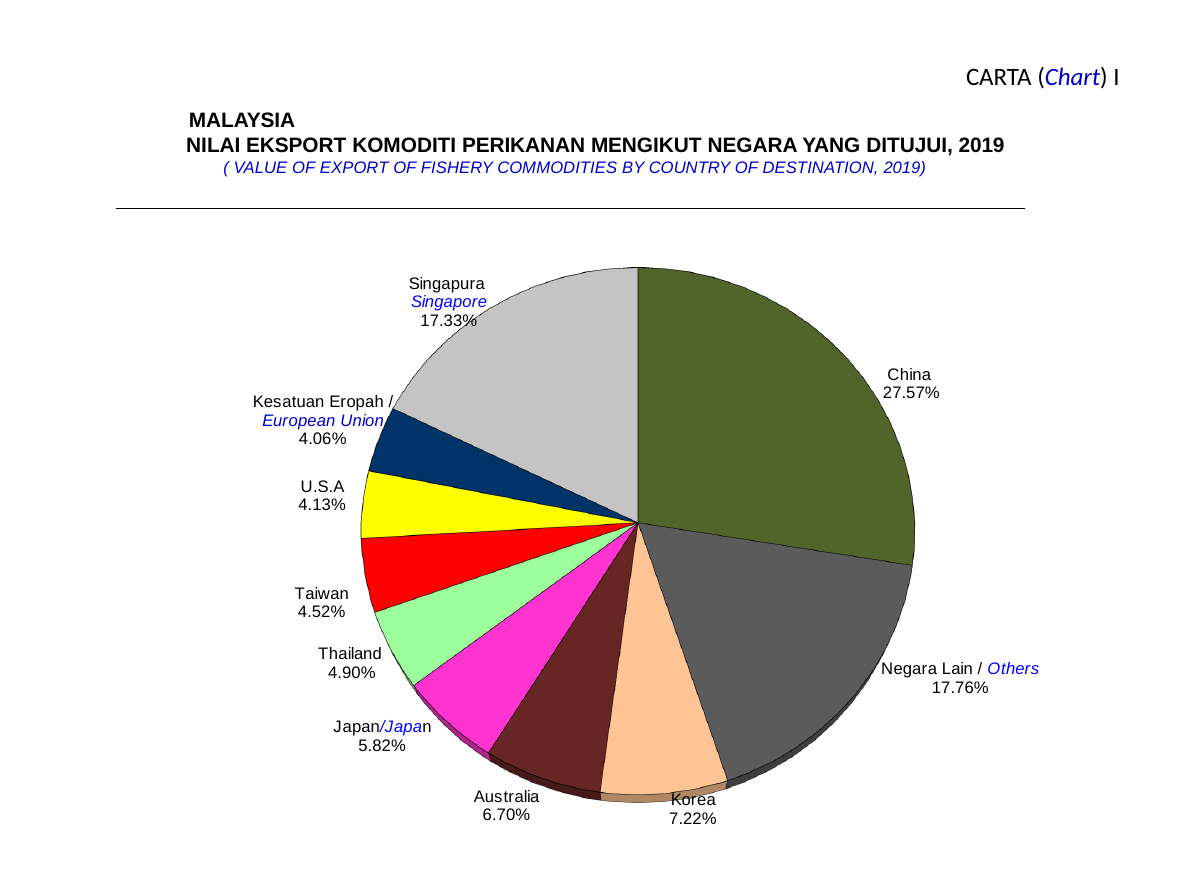

CARTA (Chart) I
                 MALAYSIA                                                                                                                                             NILAI EKSPORT KOMODITI PERIKANAN MENGIKUT NEGARA YANG DITUJUI, 2019
( VALUE OF EXPORT OF FISHERY COMMODITIES BY COUNTRY OF DESTINATION, 2019)

[unsupported chart]